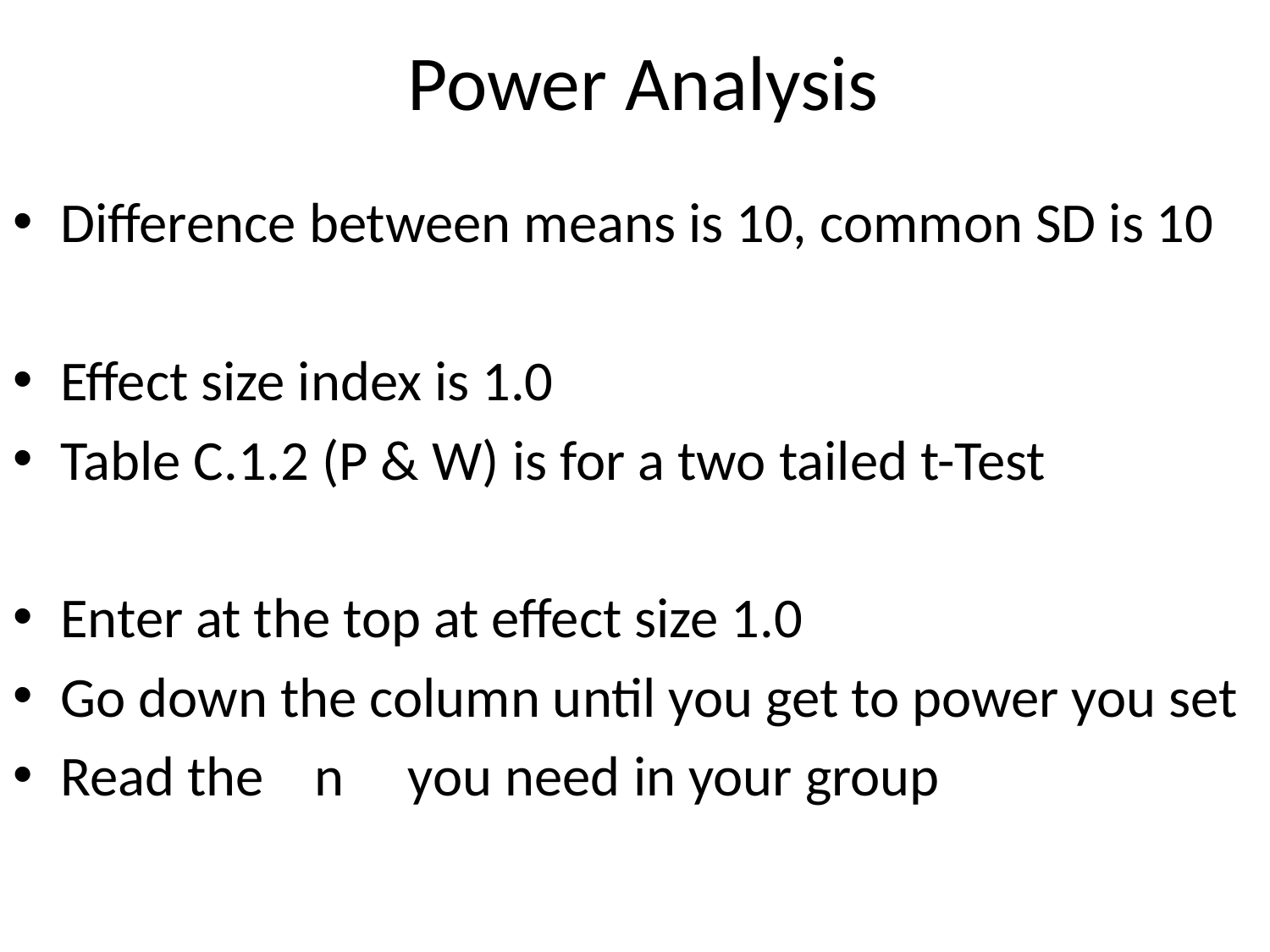

# Power Analysis
Difference between means is 10, common SD is 10

Effect size index is 1.0
Table C.1.2 (P & W) is for a two tailed t-Test

Enter at the top at effect size 1.0
Go down the column until you get to power you set
Read the    n     you need in your group